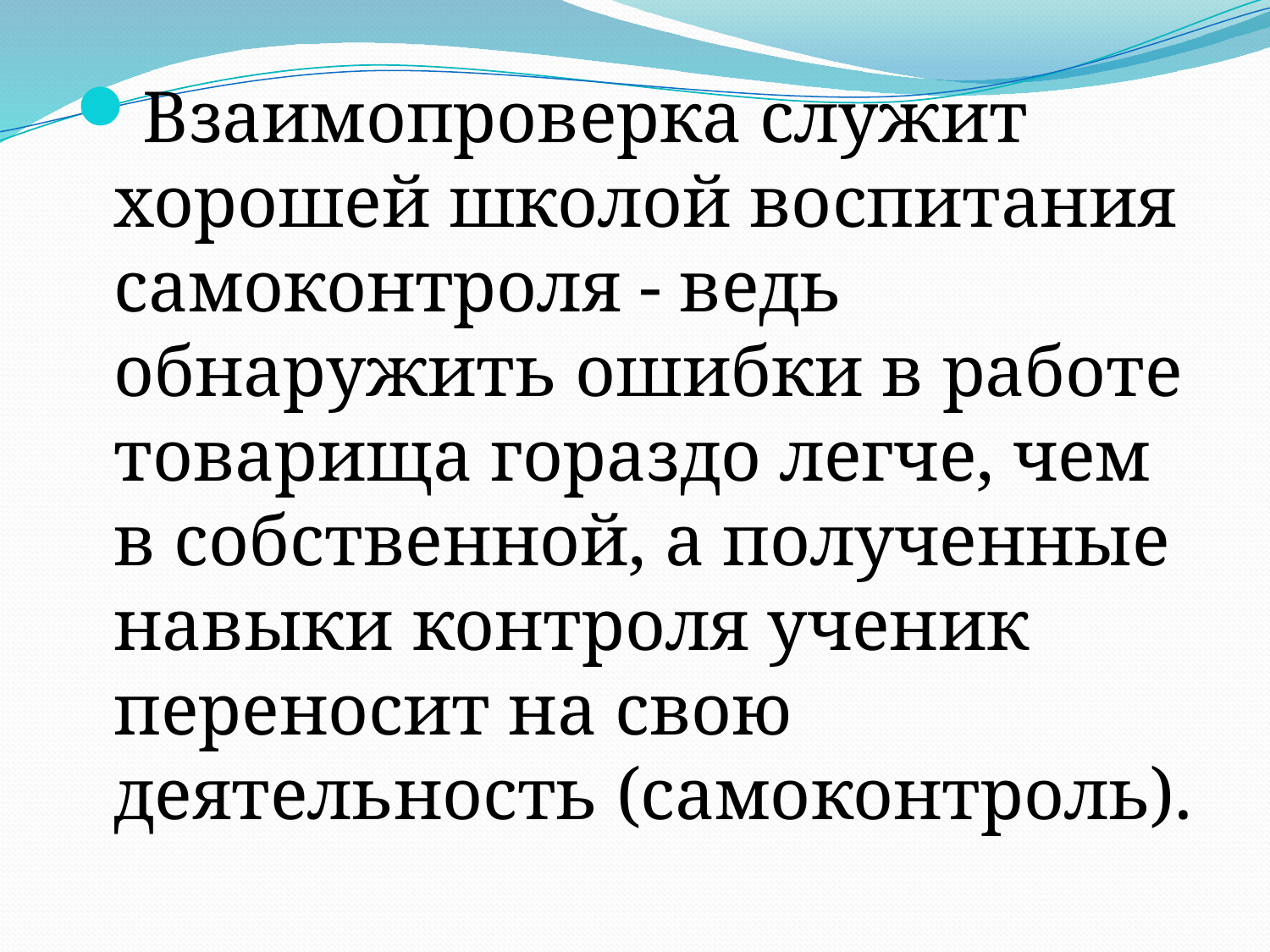

Взаимопроверка служит хорошей школой воспитания самоконтроля - ведь обнаружить ошибки в работе товарища гораздо легче, чем в собственной, а полученные навыки контроля ученик переносит на свою деятельность (самоконтроль).